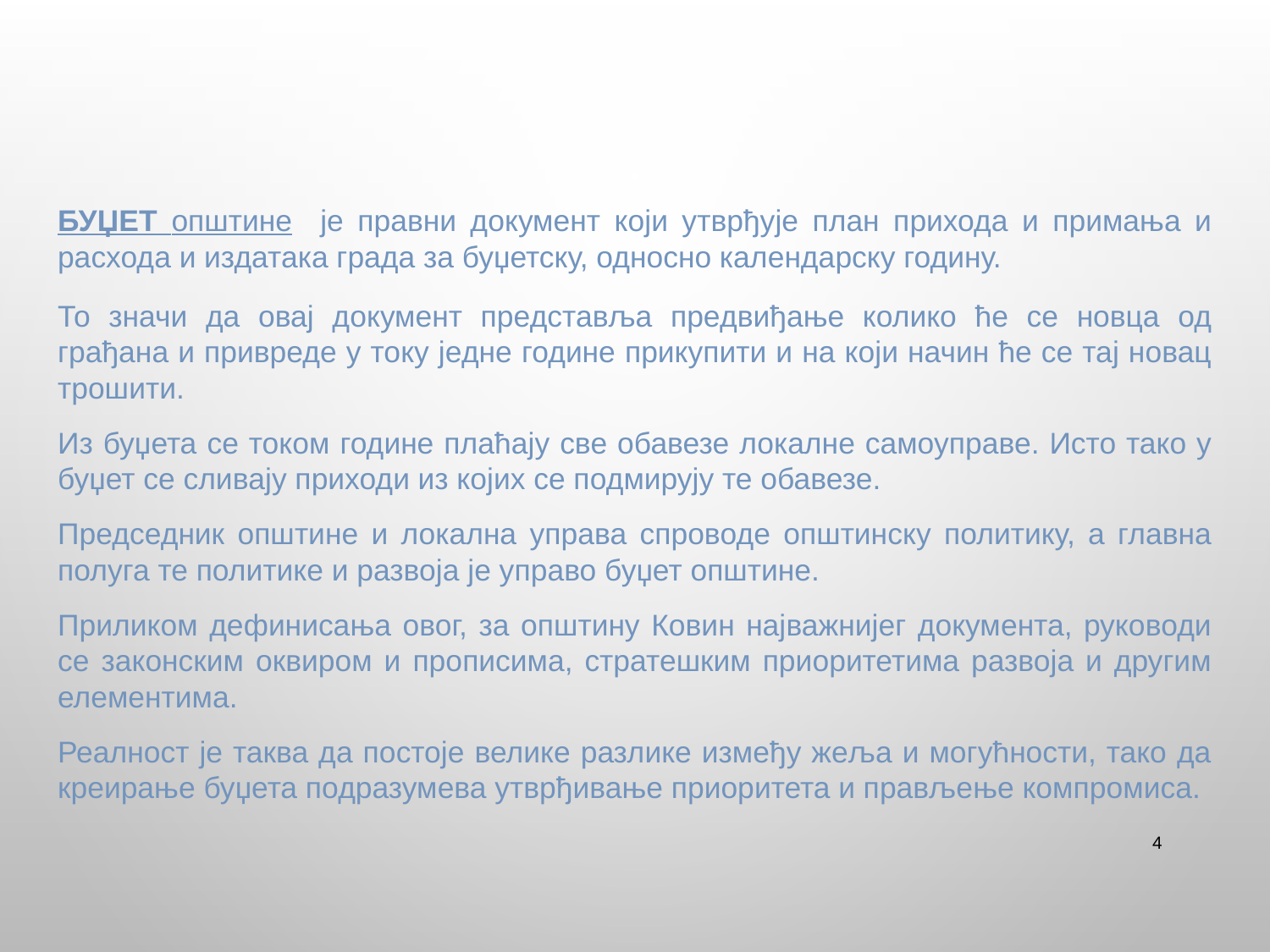

#
БУЏЕТ општине  је правни документ који утврђује план прихода и примања и расхода и издатака града за буџетску, односно календарску годину.

То значи да овај документ представља предвиђање колико ће се новца од грађана и привреде у току једне године прикупити и на који начин ће се тај новац трошити.

Из буџета се током године плаћају све обавезе локалне самоуправе. Исто тако у буџет се сливају приходи из којих се подмирују те обавезе.

Председник општине и локална управа спроводе општинску политику, а главна полуга те политике и развоја је управо буџет општине.

Приликом дефинисања овог, за општину Ковин најважнијег документа, руководи се законским оквиром и прописима, стратешким приоритетима развоја и другим елементима.

Реалност је таква да постоје велике разлике између жеља и могућности, тако да креирање буџета подразумева утврђивање приоритета и прављење компромиса.
4